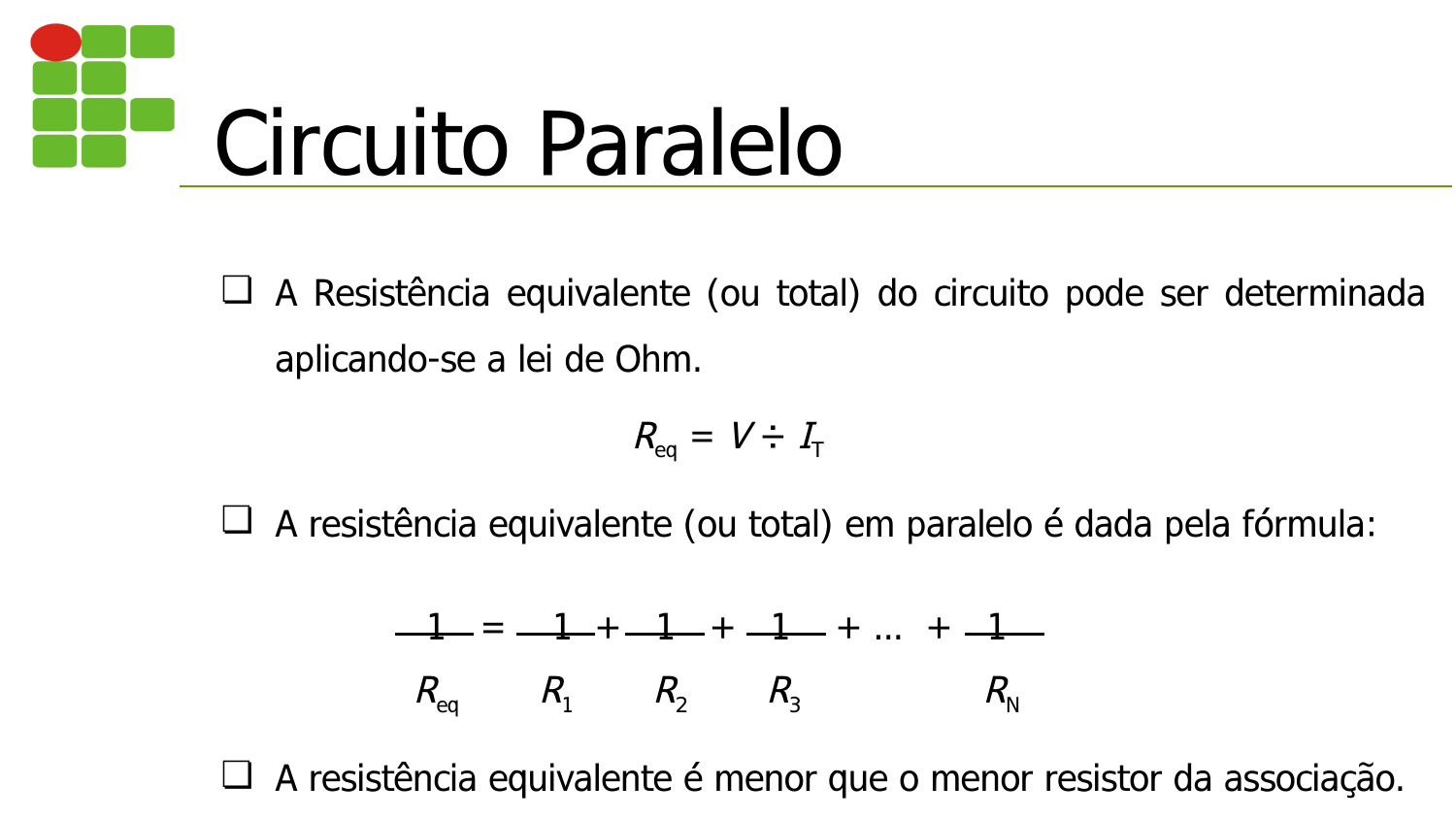

# Circuito Paralelo
A Resistência equivalente (ou total) do circuito pode ser determinada aplicando-se a lei de Ohm.
Req = V ÷ IT
A resistência equivalente (ou total) em paralelo é dada pela fórmula:
1   =    1  +   1   +   1    + …  +   1
Req       R1       R2       R3                RN
A resistência equivalente é menor que o menor resistor da associação.